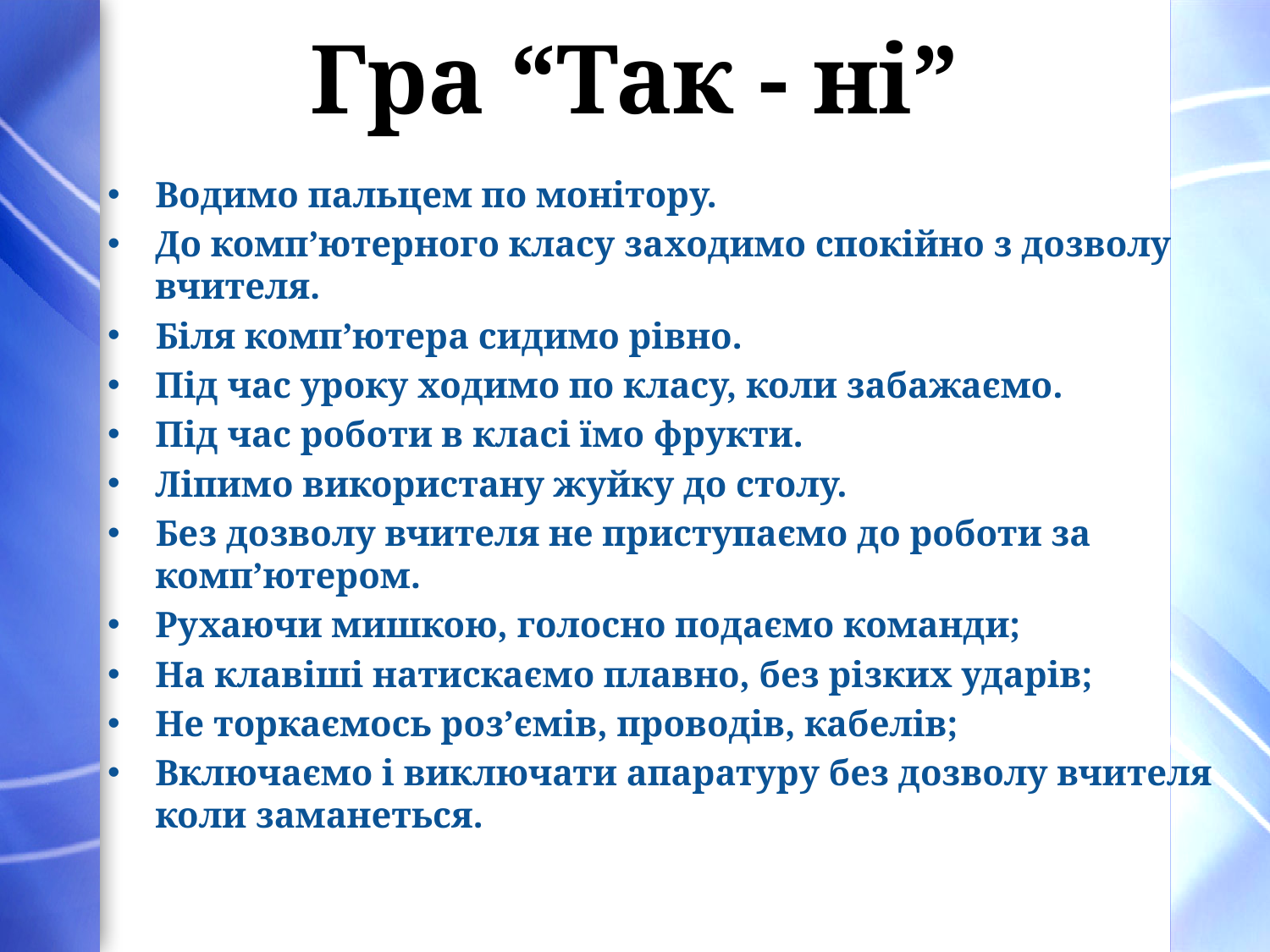

# Гра “Так - ні”
Водимо пальцем по монітору.
До комп’ютерного класу заходимо спокійно з дозволу вчителя.
Біля комп’ютера сидимо рівно.
Під час уроку ходимо по класу, коли забажаємо.
Під час роботи в класі їмо фрукти.
Ліпимо використану жуйку до столу.
Без дозволу вчителя не приступаємо до роботи за комп’ютером.
Рухаючи мишкою, голосно подаємо команди;
На клавіші натискаємо плавно, без різких ударів;
Не торкаємось роз’ємів, проводів, кабелів;
Включаємо і виключати апаратуру без дозволу вчителя коли заманеться.